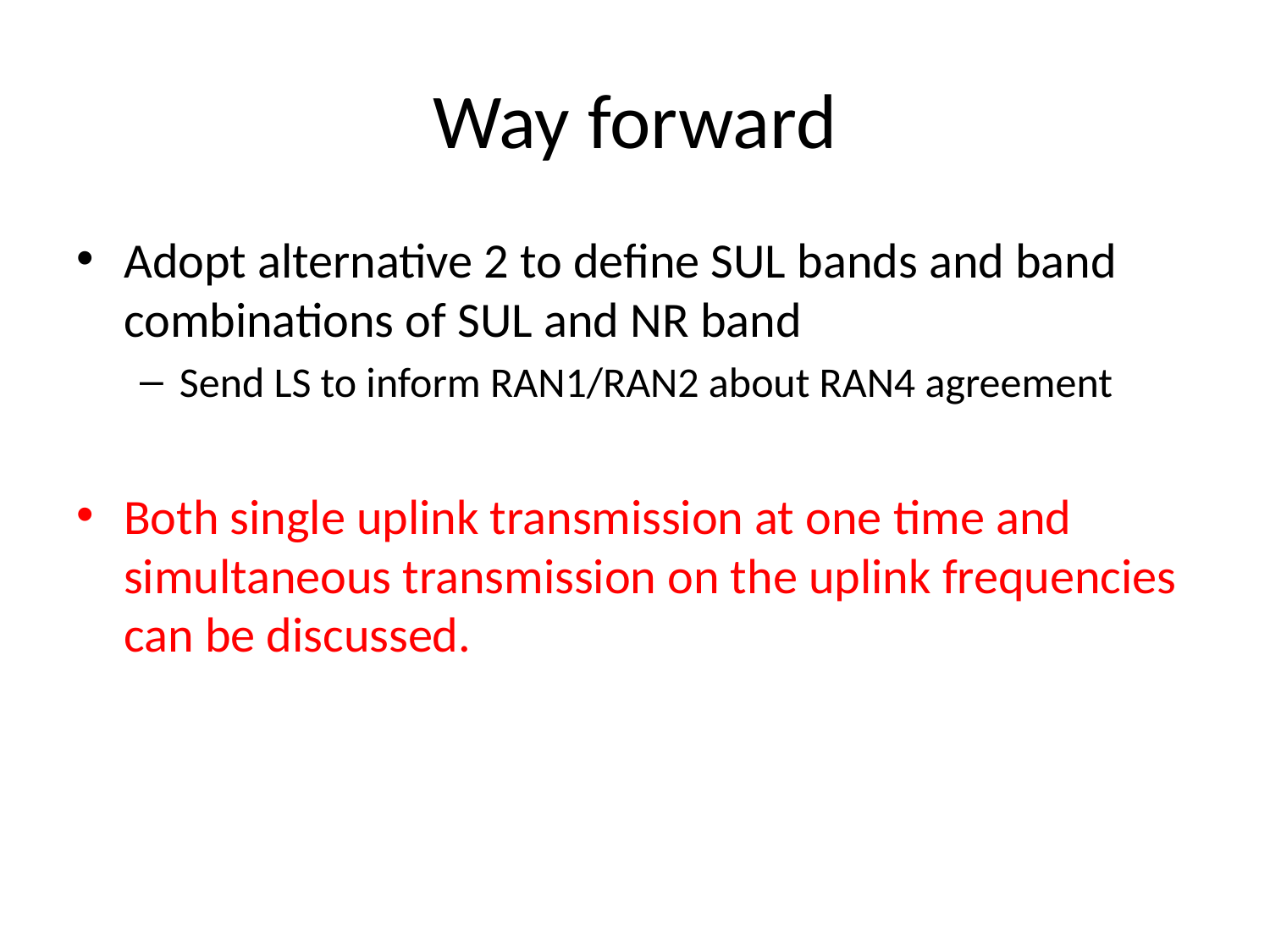

# Way forward
Adopt alternative 2 to define SUL bands and band combinations of SUL and NR band
Send LS to inform RAN1/RAN2 about RAN4 agreement

Both single uplink transmission at one time and simultaneous transmission on the uplink frequencies can be discussed.